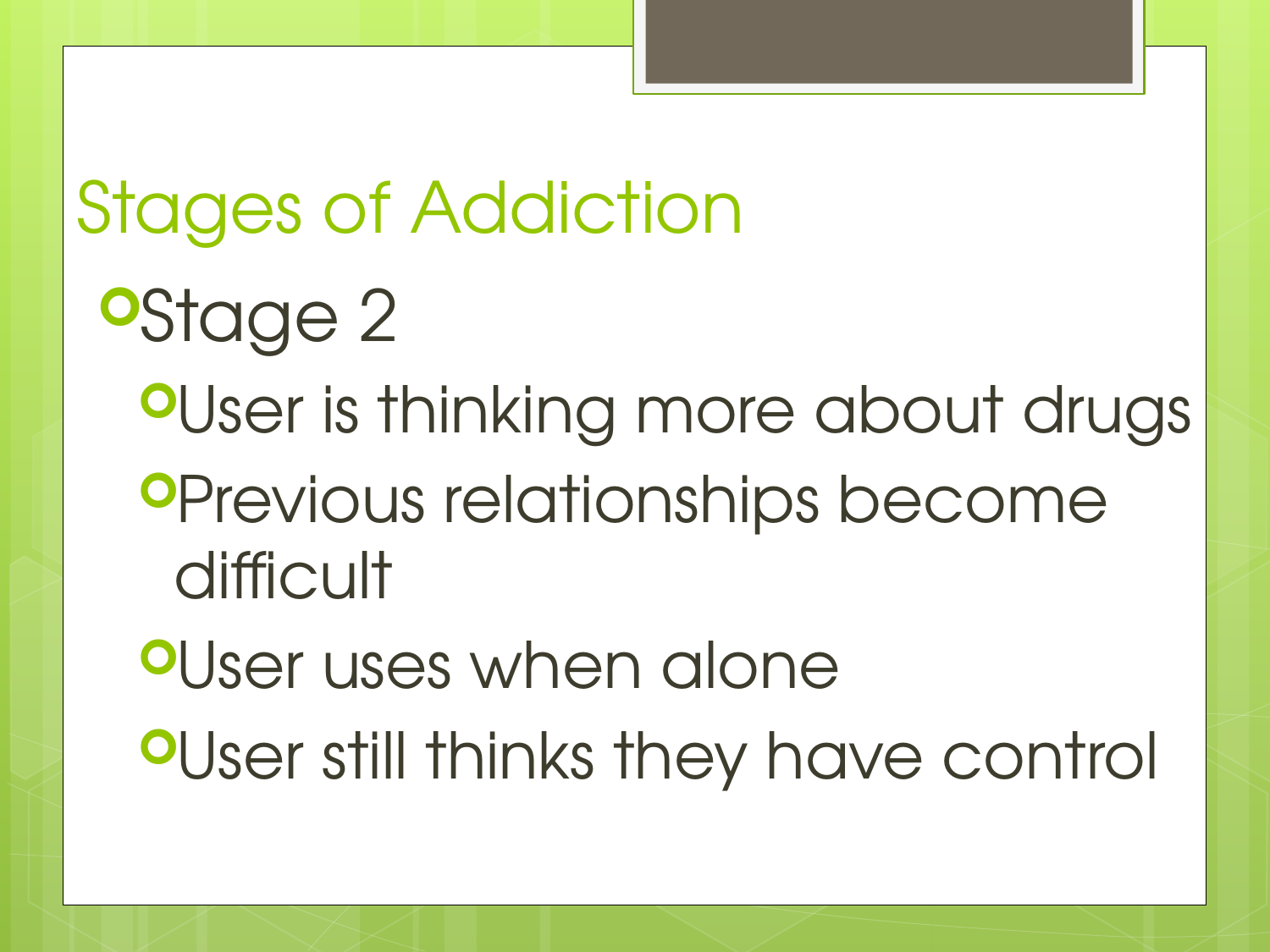

# Stages of Addiction
Stage 2
User is thinking more about drugs
Previous relationships become difficult
User uses when alone
User still thinks they have control